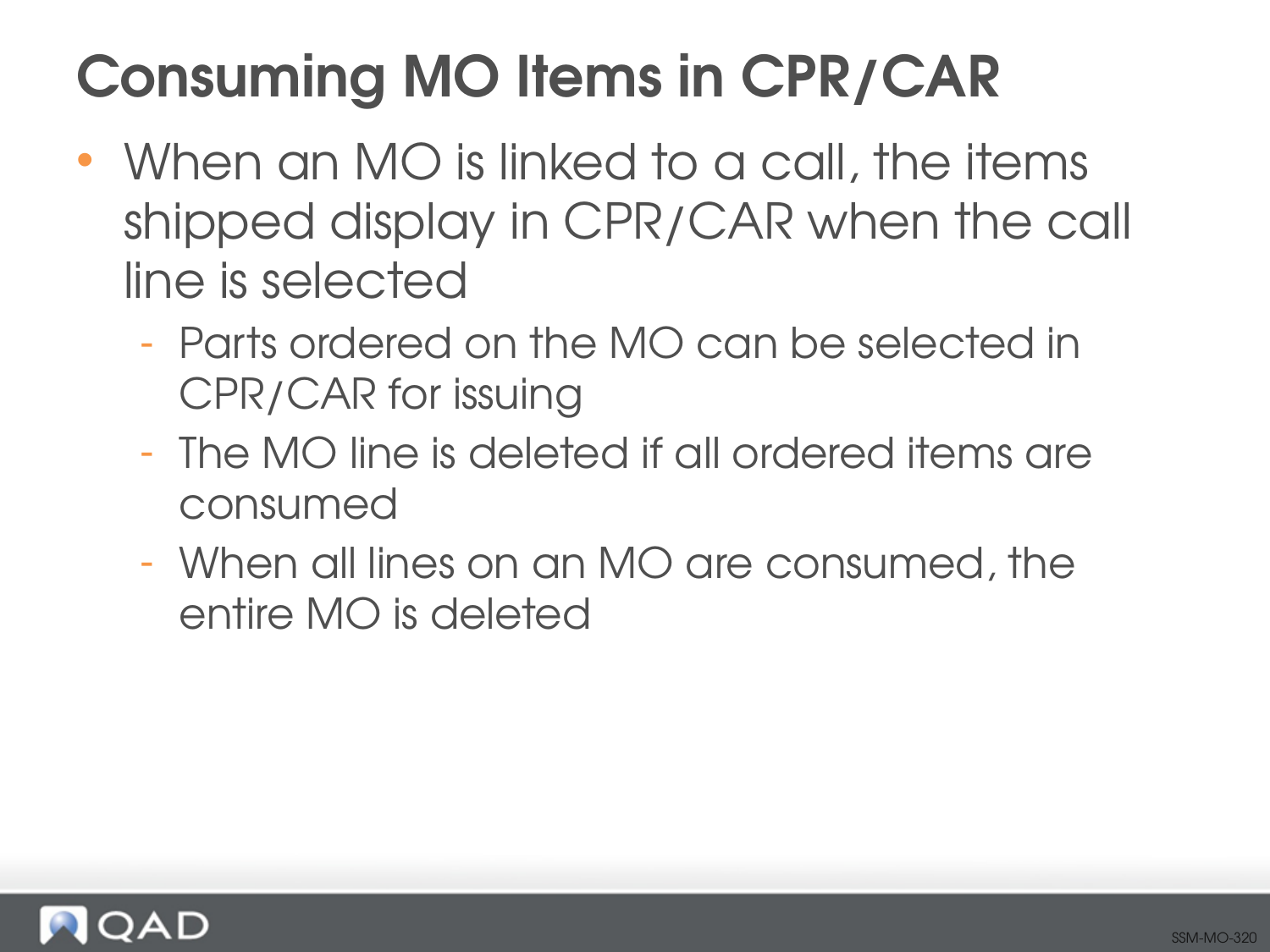

# Consuming MO Items in CPR/CAR
When an MO is linked to a call, the items shipped display in CPR/CAR when the call line is selected
Parts ordered on the MO can be selected in CPR/CAR for issuing
The MO line is deleted if all ordered items are consumed
When all lines on an MO are consumed, the entire MO is deleted

SSM-MO-320